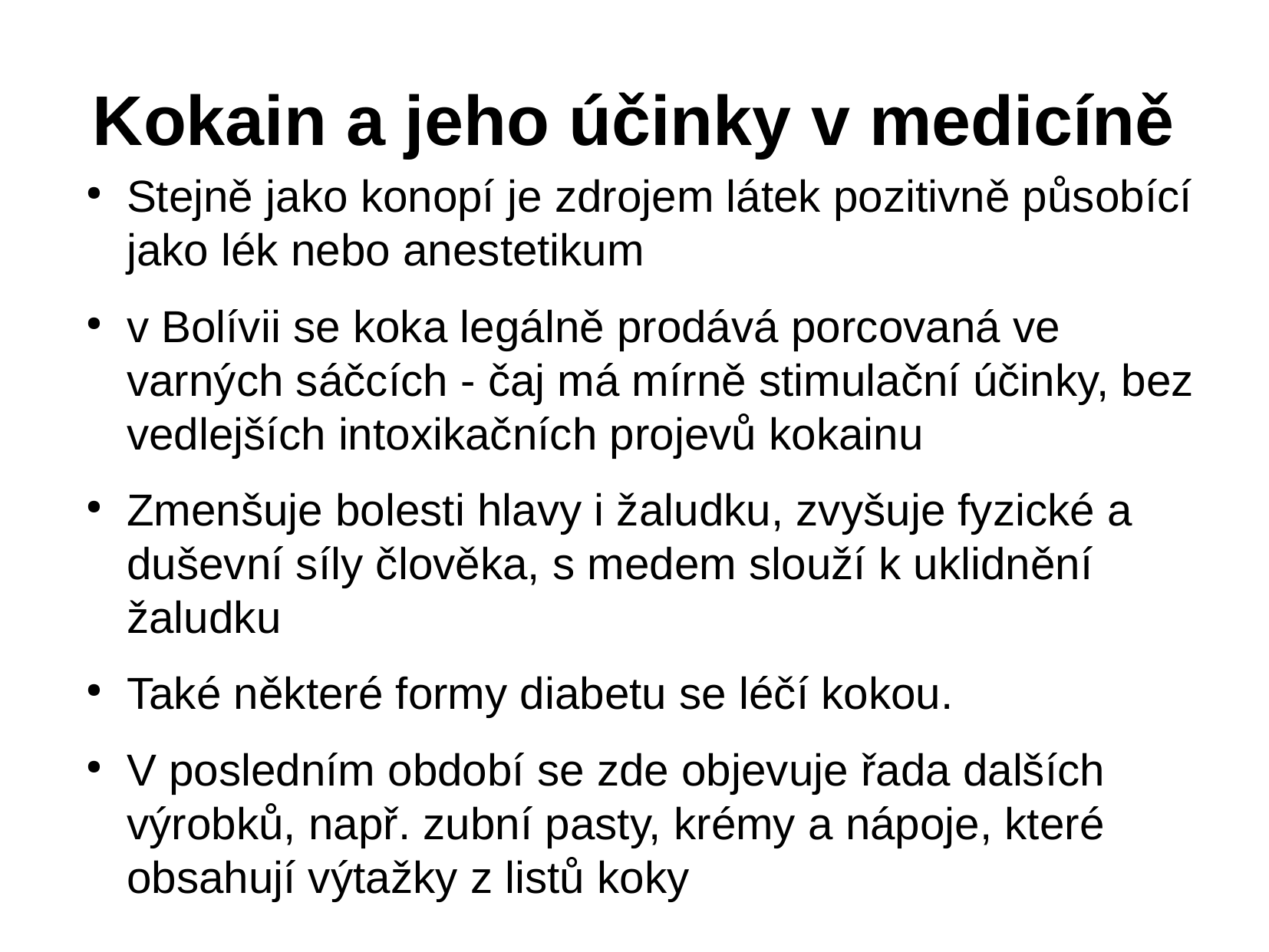

# Kokain a jeho účinky v medicíně
Stejně jako konopí je zdrojem látek pozitivně působící jako lék nebo anestetikum
v Bolívii se koka legálně prodává porcovaná ve varných sáčcích - čaj má mírně stimulační účinky, bez vedlejších intoxikačních projevů kokainu
Zmenšuje bolesti hlavy i žaludku, zvyšuje fyzické a duševní síly člověka, s medem slouží k uklidnění žaludku
Také některé formy diabetu se léčí kokou.
V posledním období se zde objevuje řada dalších výrobků, např. zubní pasty, krémy a nápoje, které obsahují výtažky z listů koky